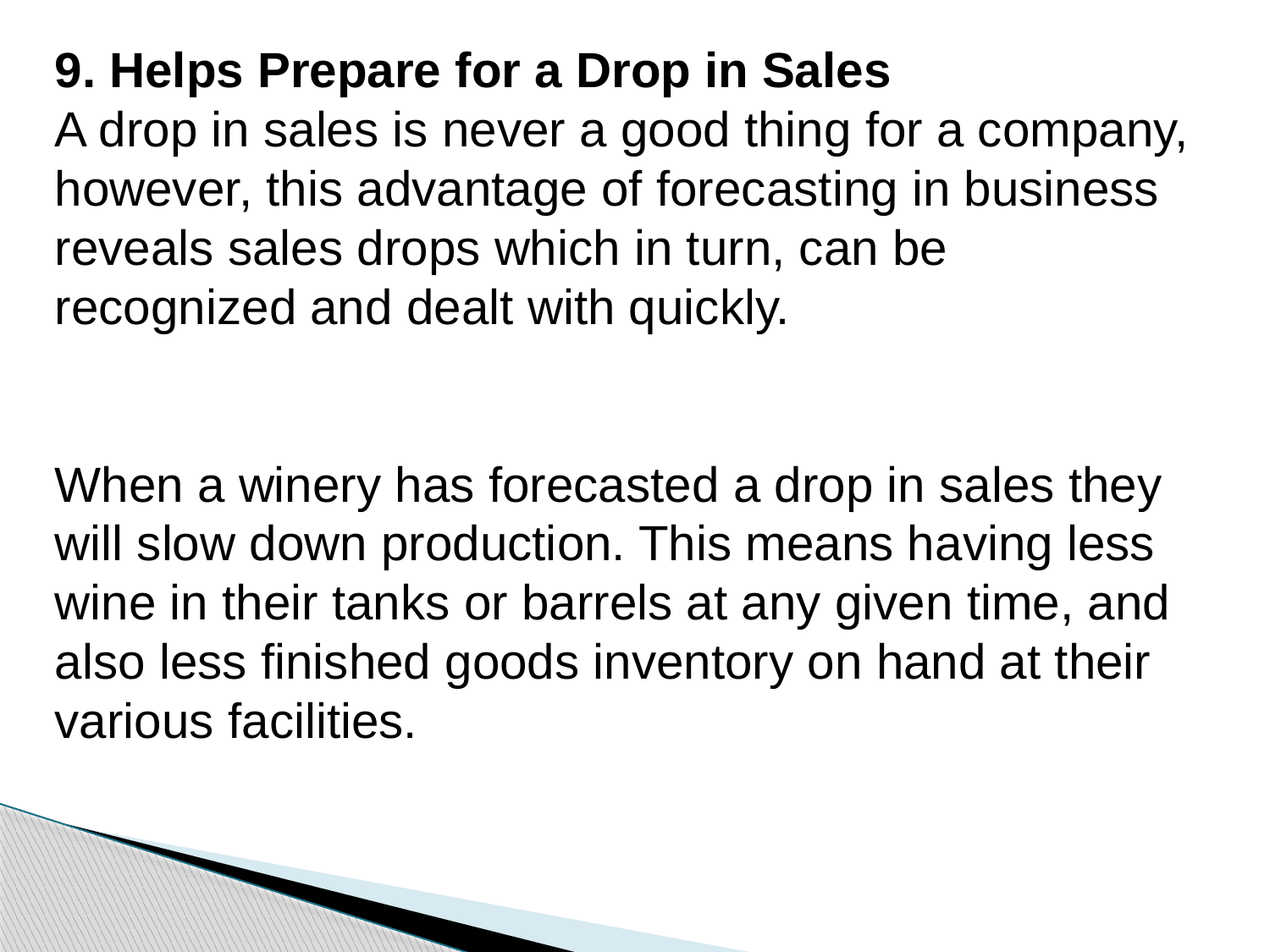

9. Helps Prepare for a Drop in Sales
A drop in sales is never a good thing for a company, however, this advantage of forecasting in business reveals sales drops which in turn, can be recognized and dealt with quickly.

When a winery has forecasted a drop in sales they will slow down production. This means having less wine in their tanks or barrels at any given time, and also less finished goods inventory on hand at their various facilities.